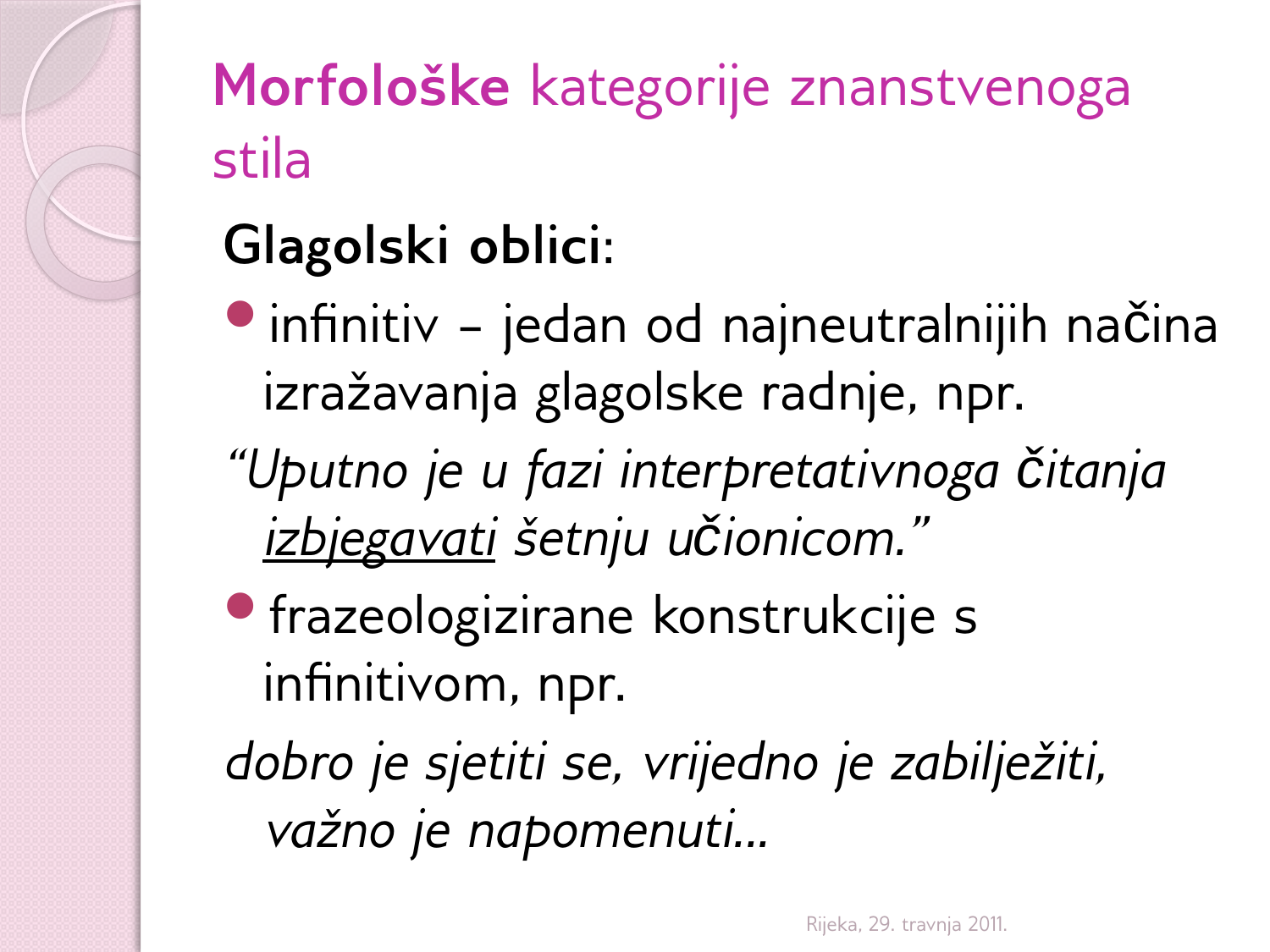

# Morfološke kategorije znanstvenoga stila
Glagolski oblici:
infinitiv – jedan od najneutralnijih načina izražavanja glagolske radnje, npr.
“Uputno je u fazi interpretativnoga čitanja izbjegavati šetnju učionicom.”
frazeologizirane konstrukcije s infinitivom, npr.
dobro je sjetiti se, vrijedno je zabilježiti, važno je napomenuti...
Rijeka, 29. travnja 2011.